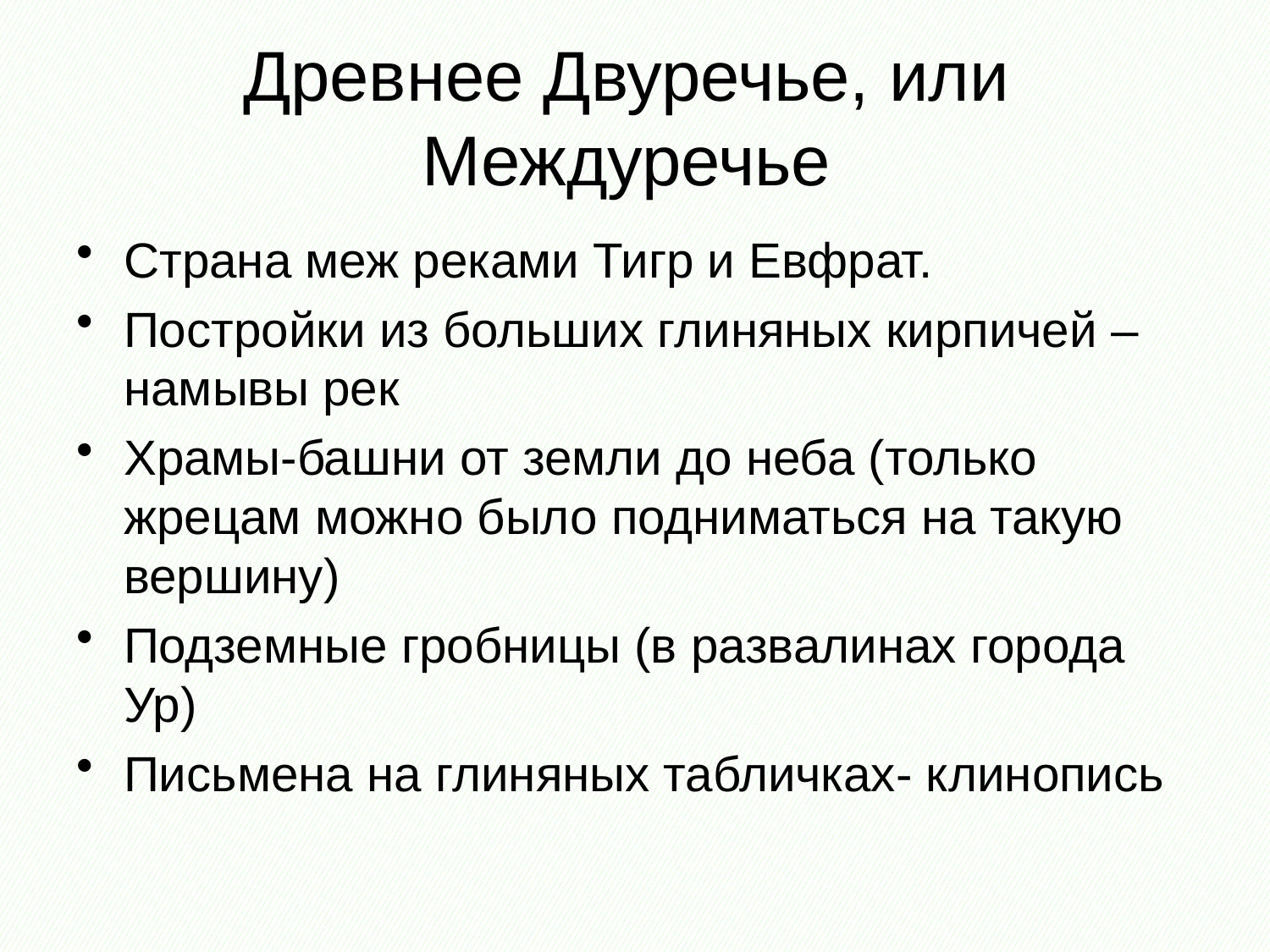

# Древнее Двуречье, или Междуречье
Страна меж реками Тигр и Евфрат.
Постройки из больших глиняных кирпичей – намывы рек
Храмы-башни от земли до неба (только жрецам можно было подниматься на такую вершину)
Подземные гробницы (в развалинах города Ур)
Письмена на глиняных табличках- клинопись